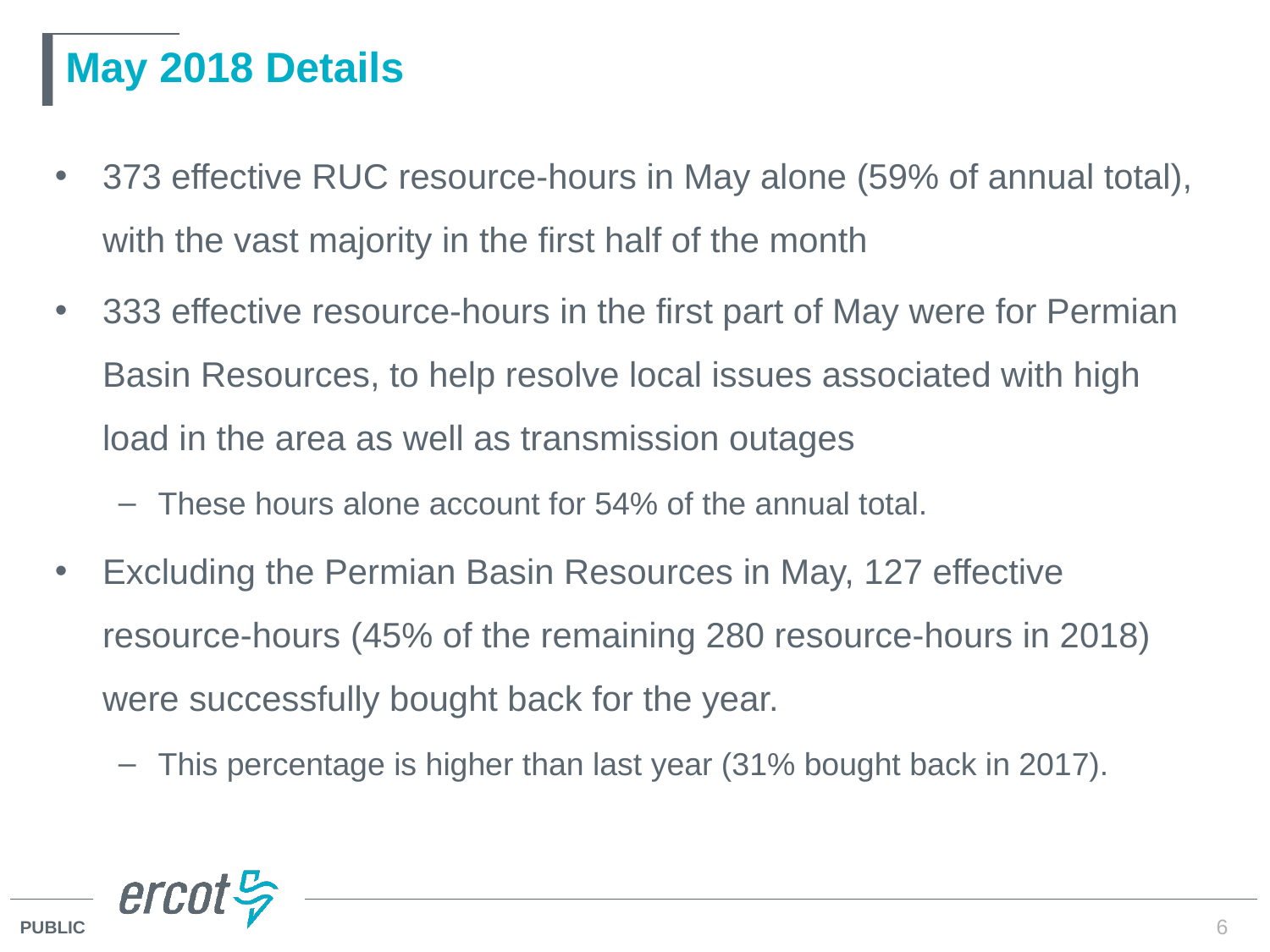

# May 2018 Details
373 effective RUC resource-hours in May alone (59% of annual total), with the vast majority in the first half of the month
333 effective resource-hours in the first part of May were for Permian Basin Resources, to help resolve local issues associated with high load in the area as well as transmission outages
These hours alone account for 54% of the annual total.
Excluding the Permian Basin Resources in May, 127 effective resource-hours (45% of the remaining 280 resource-hours in 2018) were successfully bought back for the year.
This percentage is higher than last year (31% bought back in 2017).

6